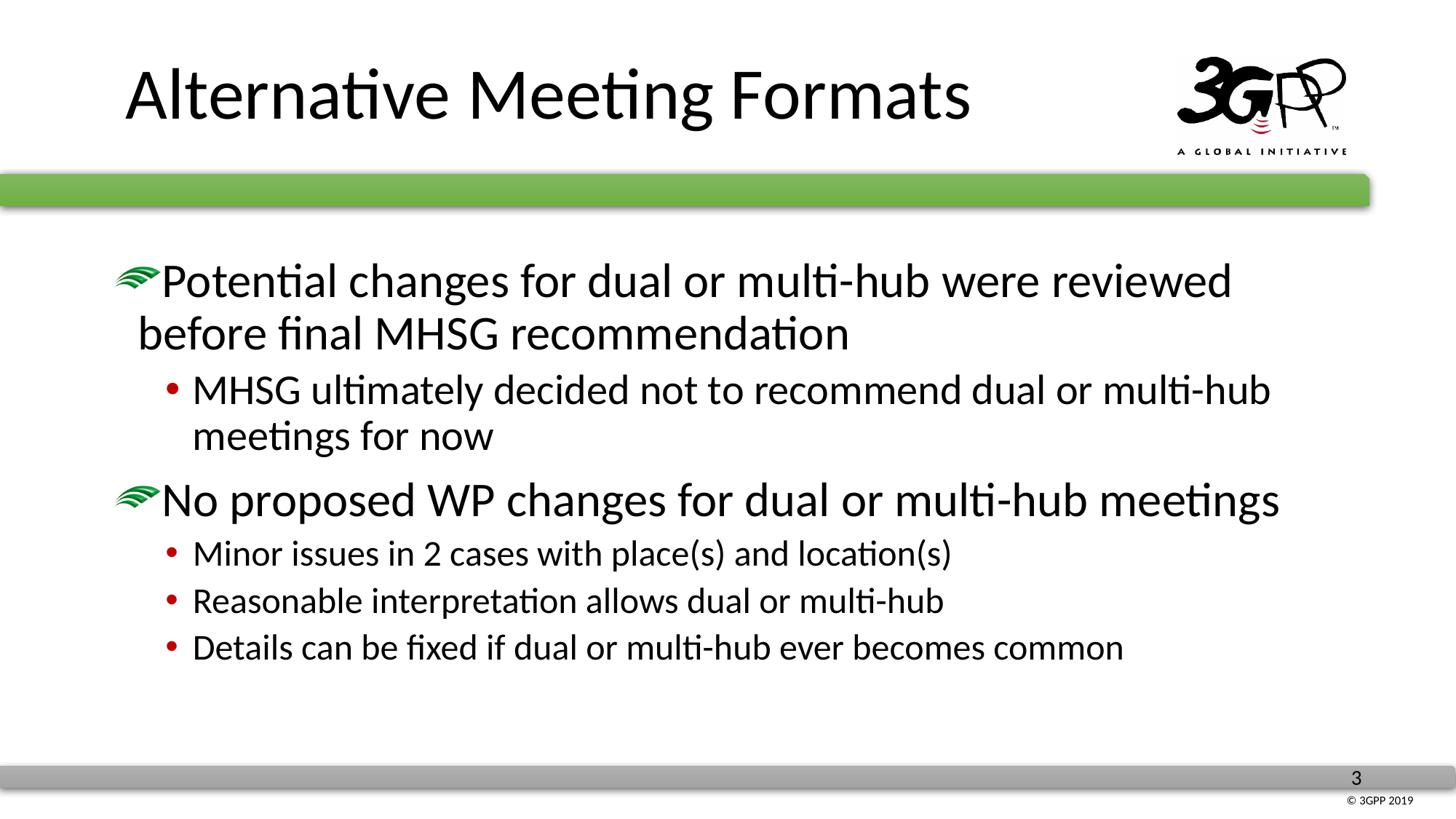

# Alternative Meeting Formats
Potential changes for dual or multi-hub were reviewed before final MHSG recommendation
MHSG ultimately decided not to recommend dual or multi-hub meetings for now
No proposed WP changes for dual or multi-hub meetings
Minor issues in 2 cases with place(s) and location(s)
Reasonable interpretation allows dual or multi-hub
Details can be fixed if dual or multi-hub ever becomes common